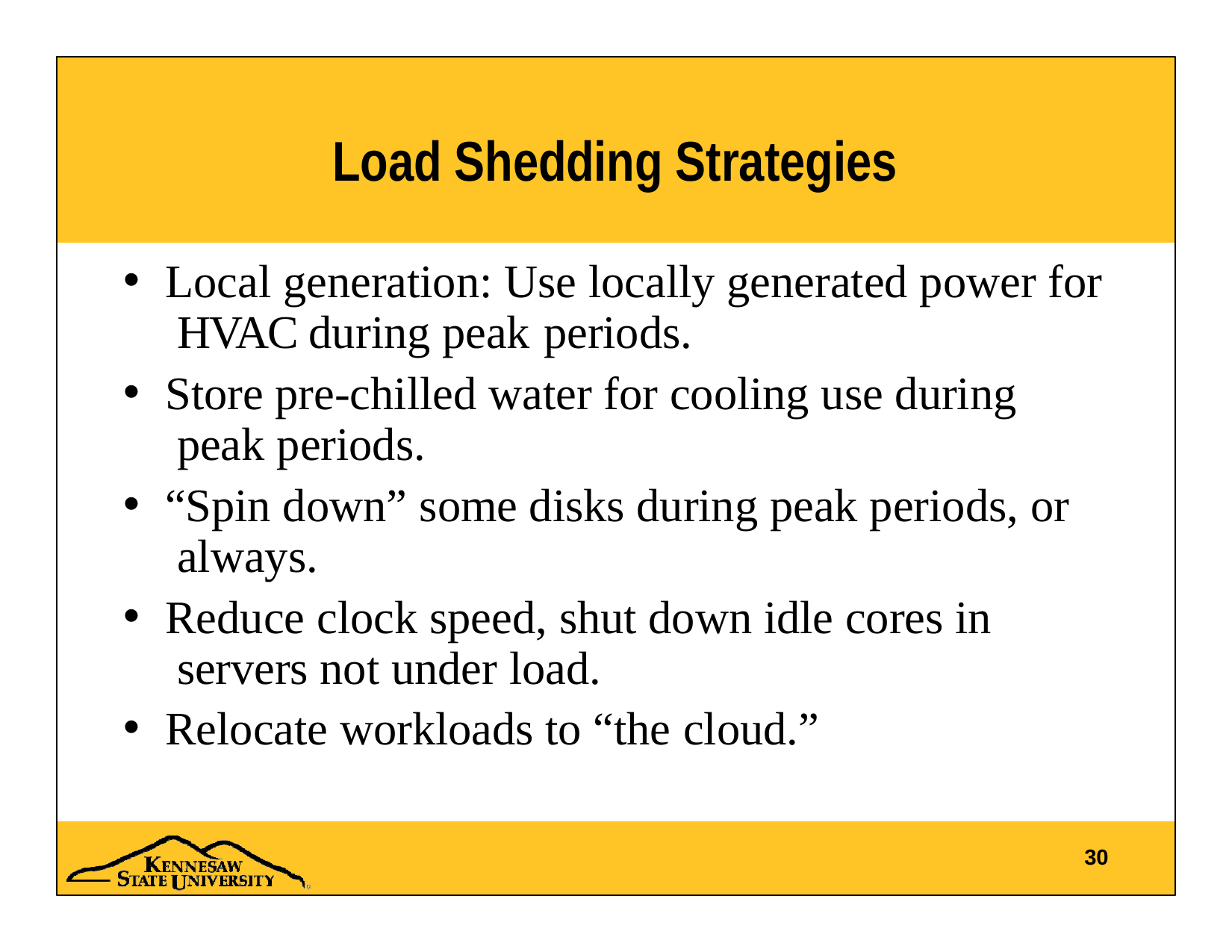

# Load Shedding Strategies
Local generation: Use locally generated power for  HVAC during peak periods.
Store pre-chilled water for cooling use during  peak periods.
“Spin down” some disks during peak periods, or  always.
Reduce clock speed, shut down idle cores in  servers not under load.
Relocate workloads to “the cloud.”

30